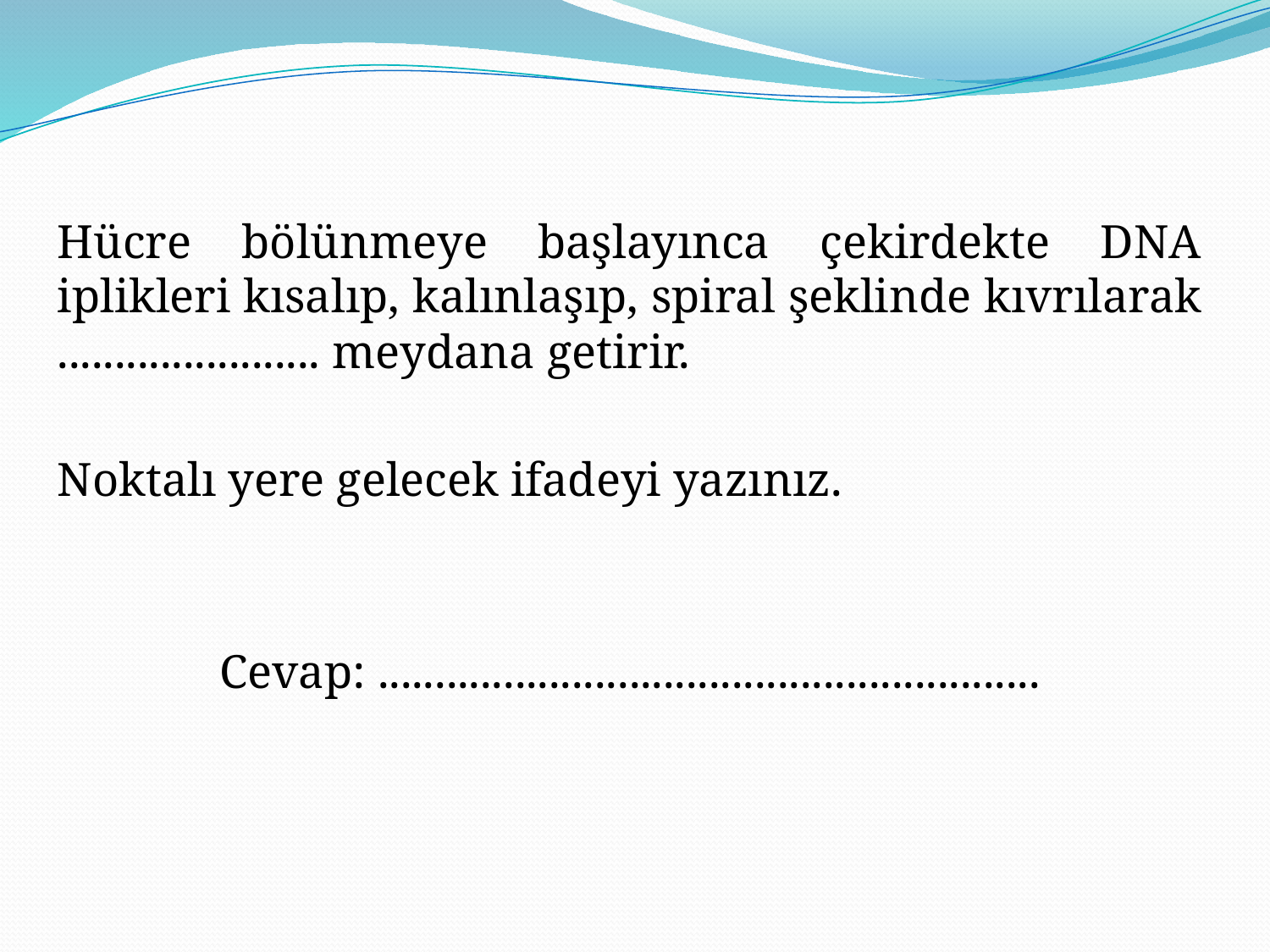

Hücre bölünmeye başlayınca çekirdekte DNA iplikleri kısalıp, kalınlaşıp, spiral şeklinde kıvrılarak ....................... meydana getirir.

Noktalı yere gelecek ifadeyi yazınız.

Cevap: ..........................................................